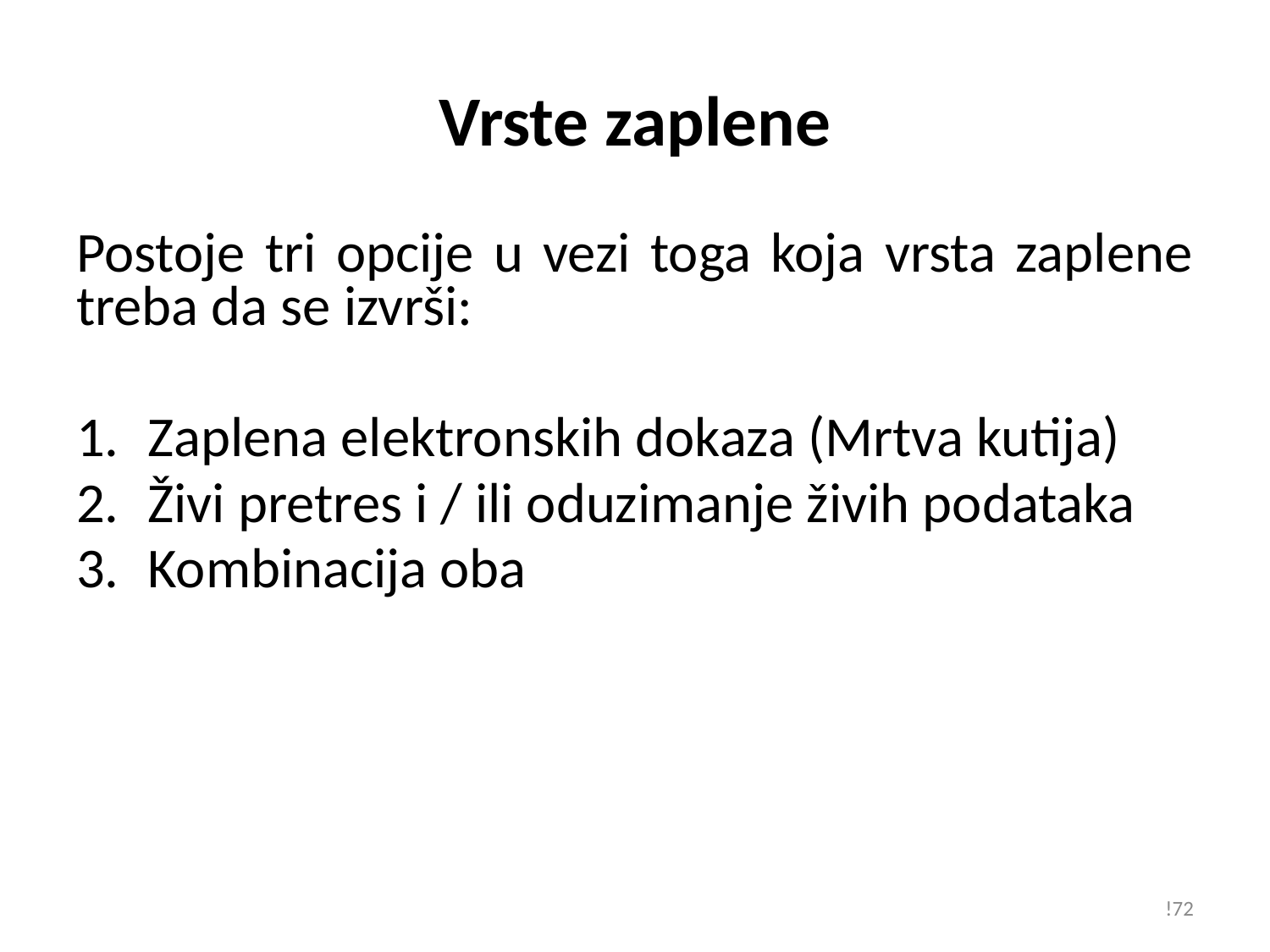

# Vrste zaplene
Postoje tri opcije u vezi toga koja vrsta zaplene treba da se izvrši:

Zaplena elektronskih dokaza (Mrtva kutija)
Živi pretres i / ili oduzimanje živih podataka
Kombinacija oba

!72